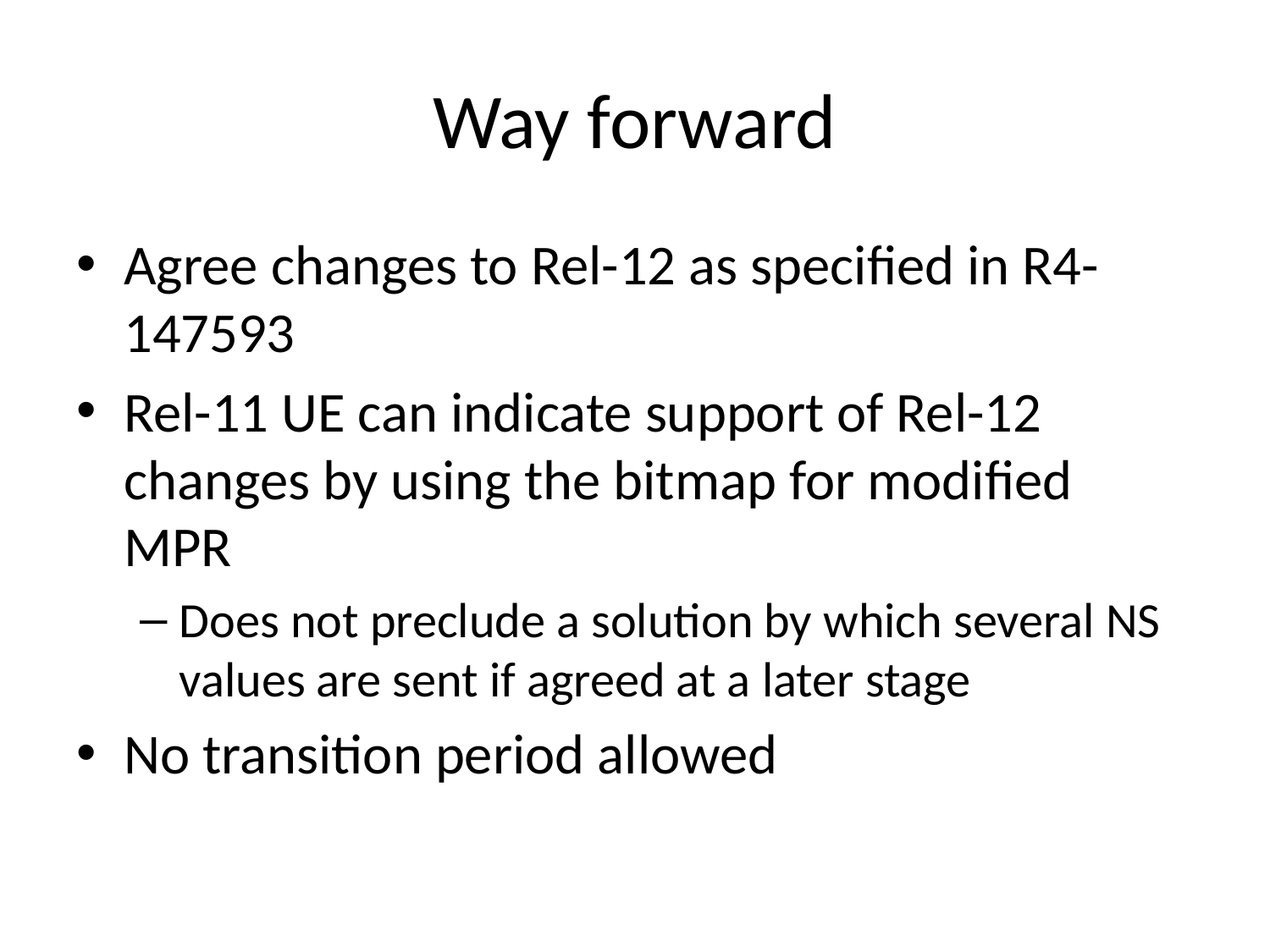

# Way forward
Agree changes to Rel-12 as specified in R4-147593
Rel-11 UE can indicate support of Rel-12 changes by using the bitmap for modified MPR
Does not preclude a solution by which several NS values are sent if agreed at a later stage
No transition period allowed